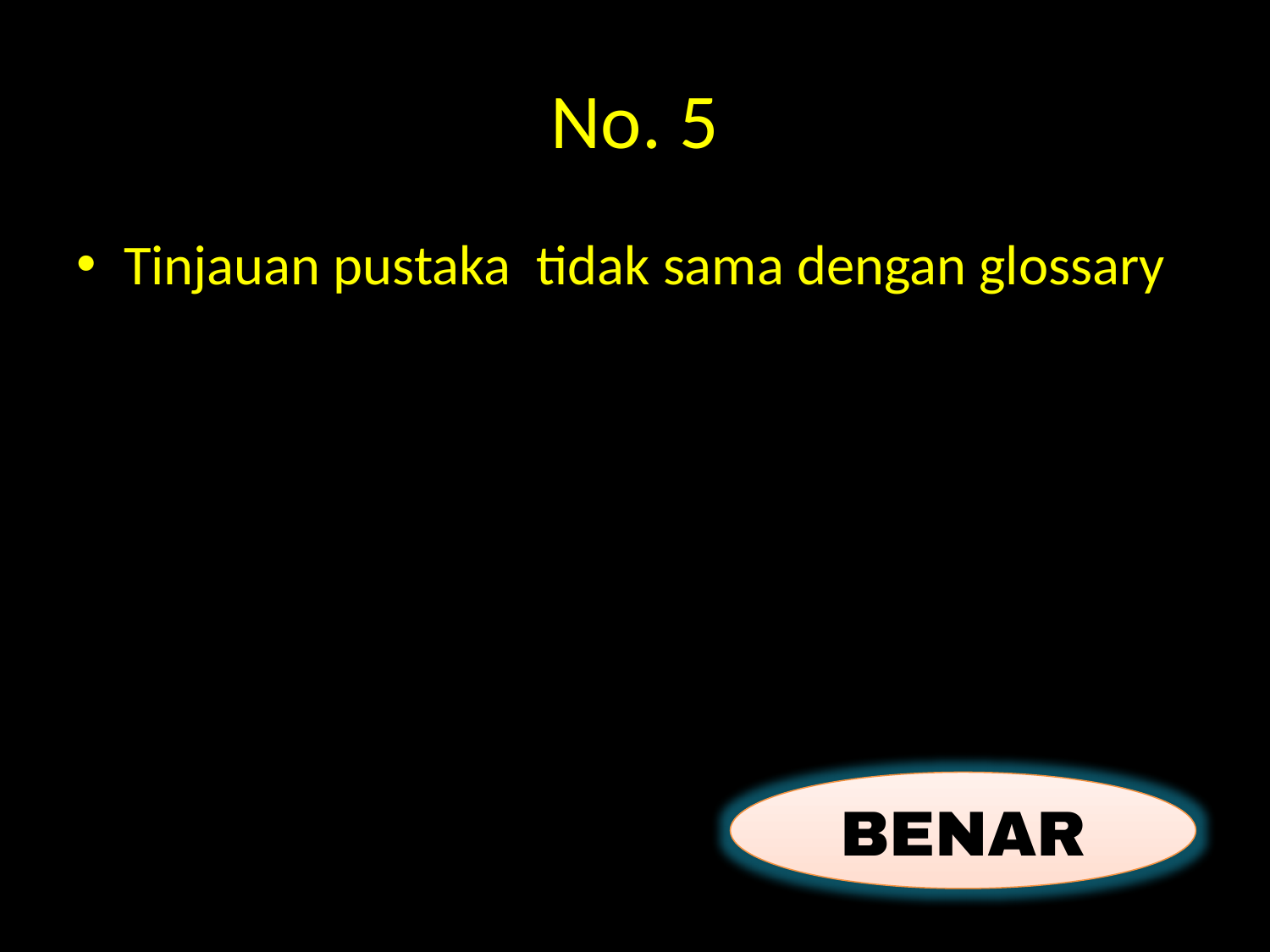

# No. 5
Tinjauan pustaka  tidak sama dengan glossary
BENAR